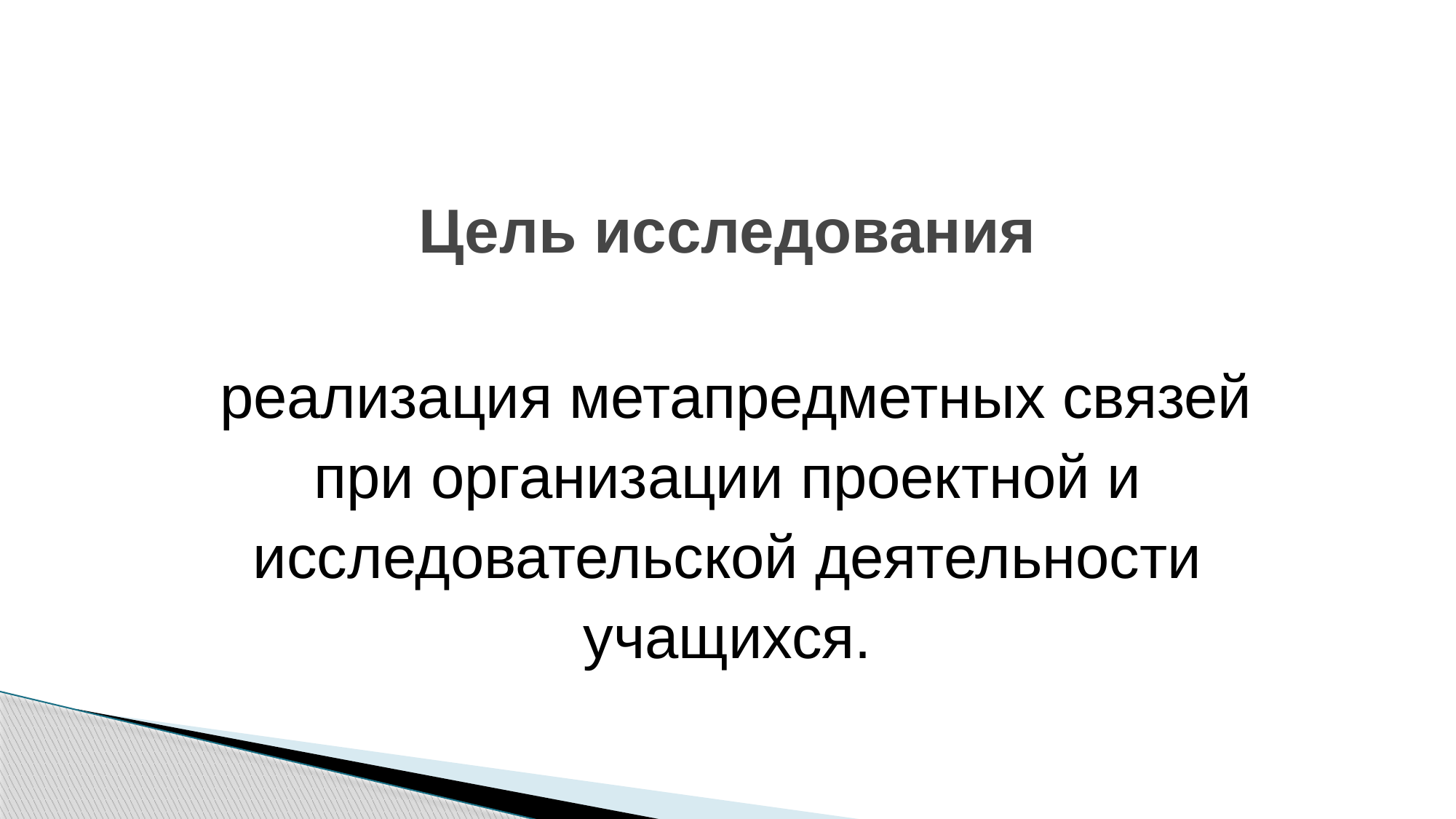

# Цель исследования
 реализация метапредметных связей при организации проектной и исследовательской деятельности учащихся.